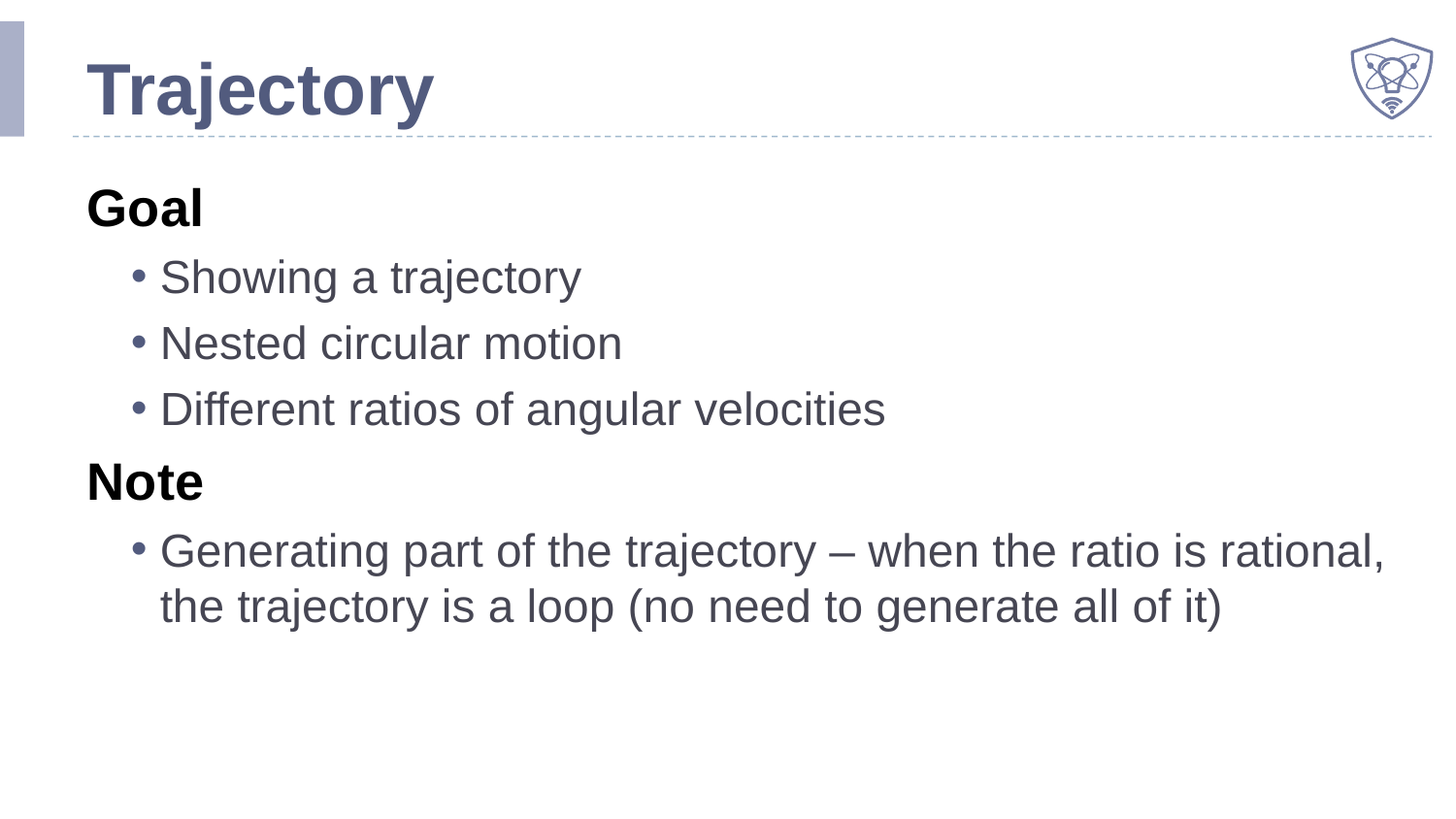

# Trajectory
Goal
Showing a trajectory
Nested circular motion
Different ratios of angular velocities
Note
Generating part of the trajectory – when the ratio is rational, the trajectory is a loop (no need to generate all of it)